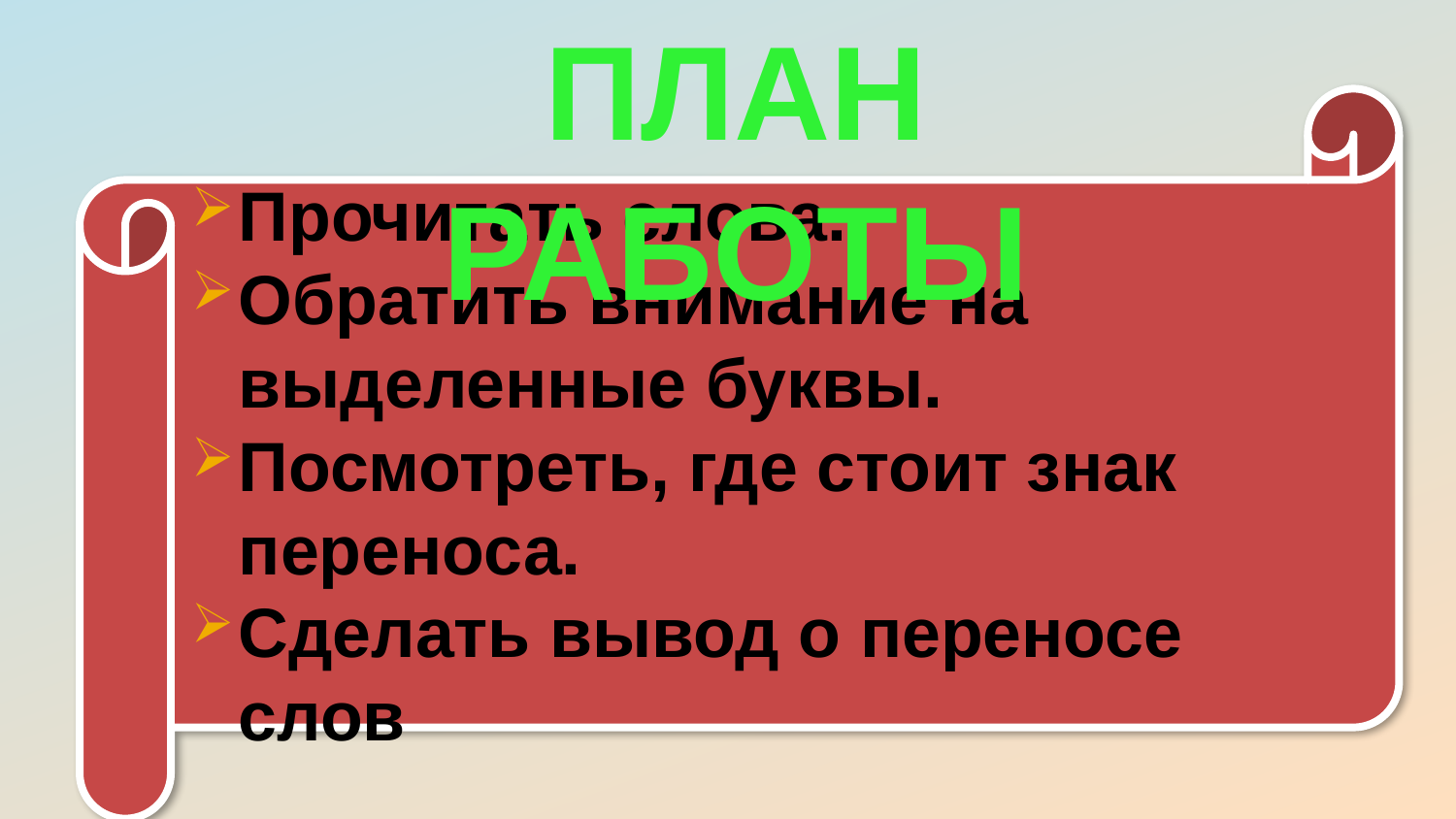

ПЛАН РАБОТЫ

Прочитать слова.
Обратить внимание на выделенные буквы.
Посмотреть, где стоит знак переноса.
Сделать вывод о переносе слов